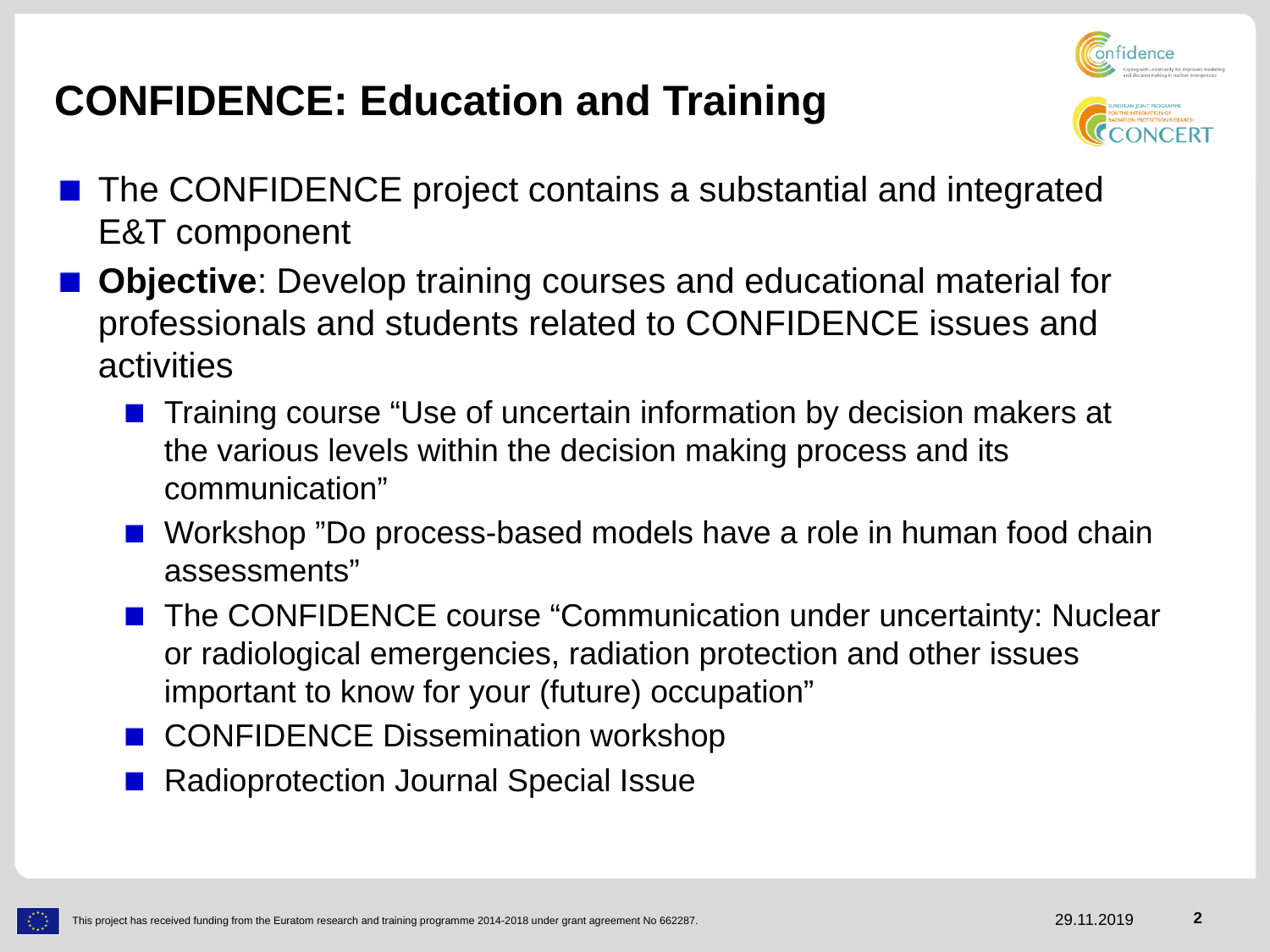

# CONFIDENCE: Education and Training
The CONFIDENCE project contains a substantial and integrated E&T component
Objective: Develop training courses and educational material for professionals and students related to CONFIDENCE issues and activities
Training course “Use of uncertain information by decision makers at the various levels within the decision making process and its communication”
Workshop ”Do process-based models have a role in human food chain assessments”
The CONFIDENCE course “Communication under uncertainty: Nuclear or radiological emergencies, radiation protection and other issues important to know for your (future) occupation”
CONFIDENCE Dissemination workshop
Radioprotection Journal Special Issue